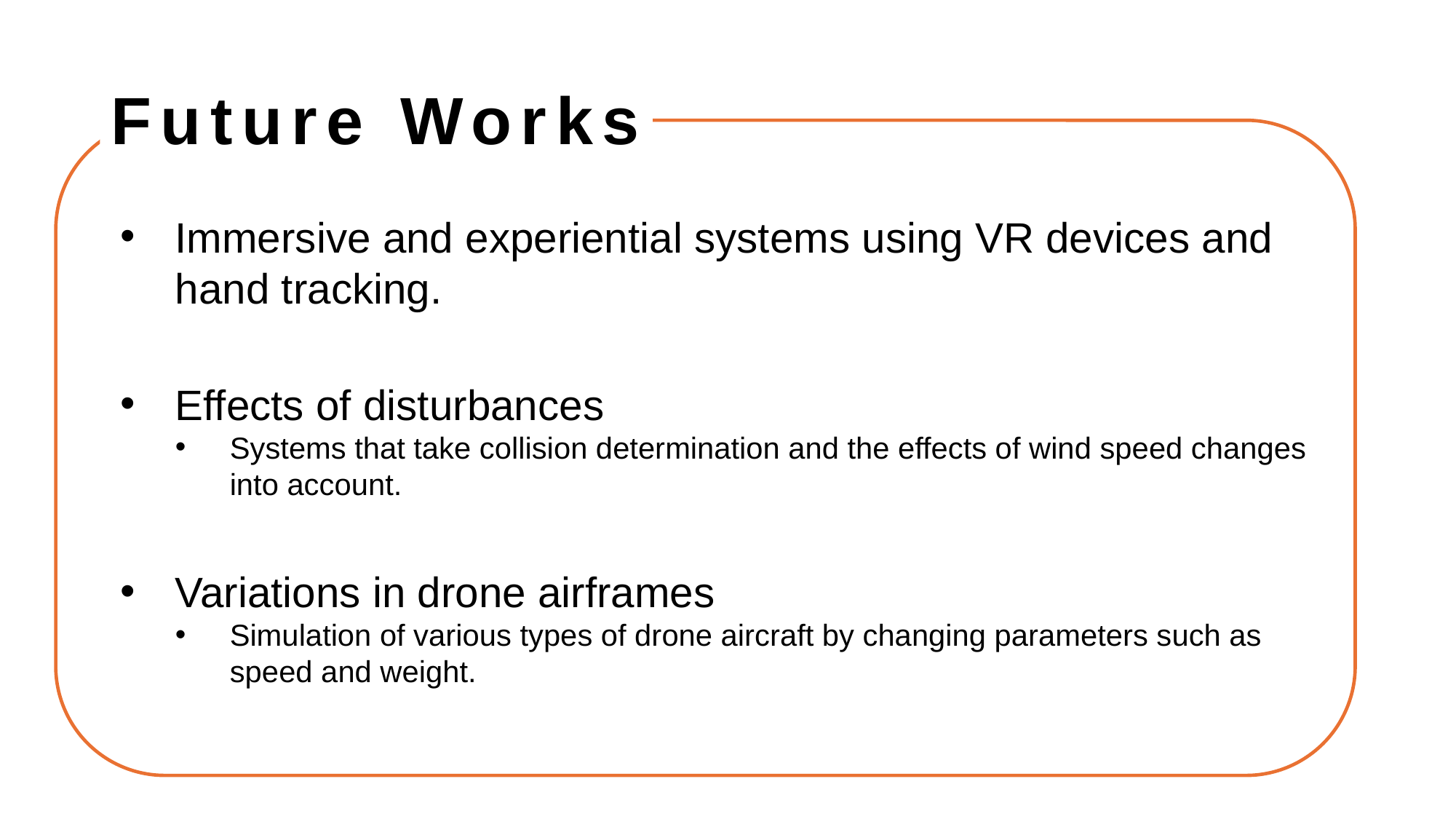

# Future Works

Immersive and experiential systems using VR devices and hand tracking.
Effects of disturbances
Systems that take collision determination and the effects of wind speed changes into account.

Variations in drone airframes
Simulation of various types of drone aircraft by changing parameters such as speed and weight.